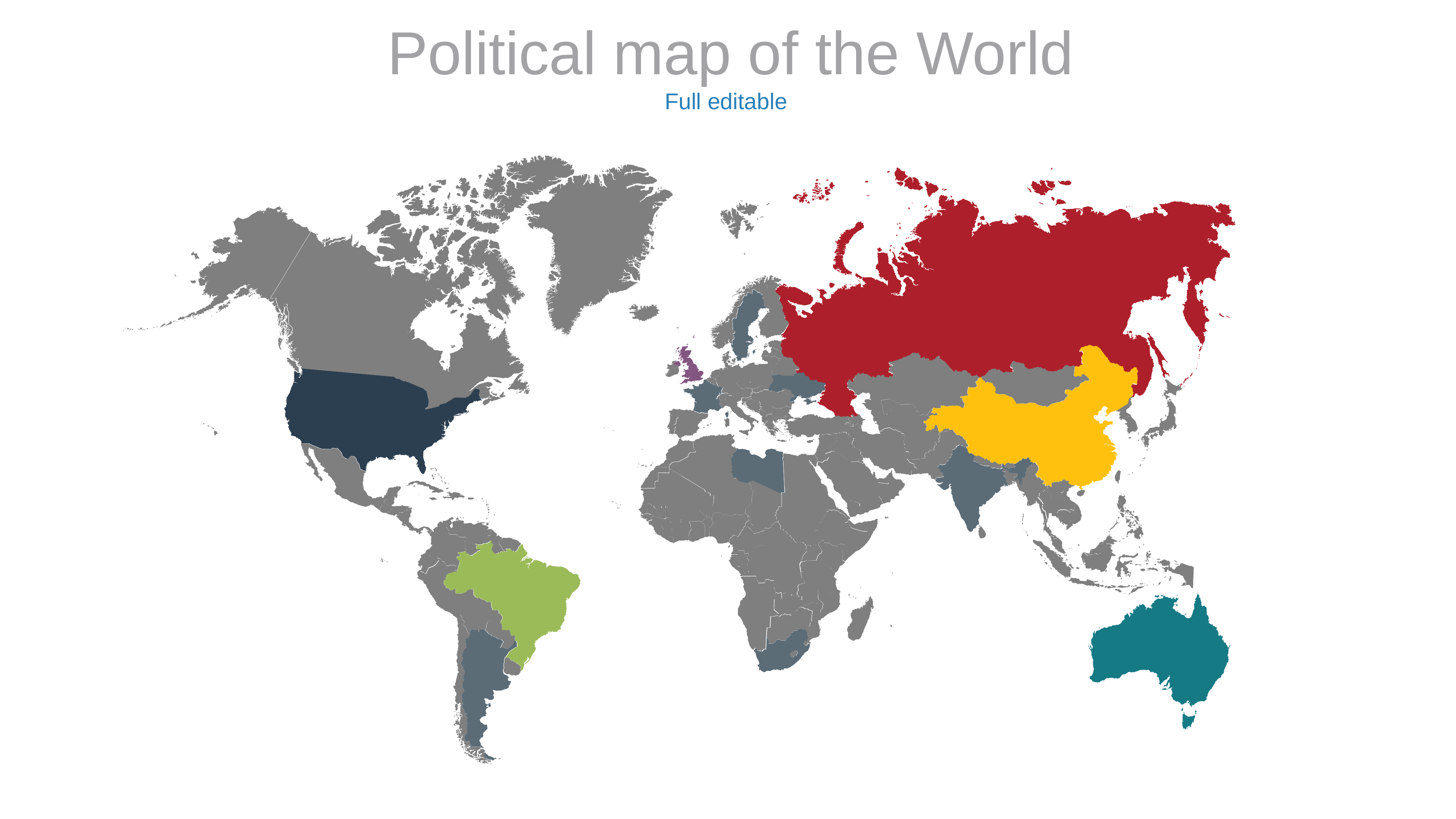

Political map of the World
Full editable